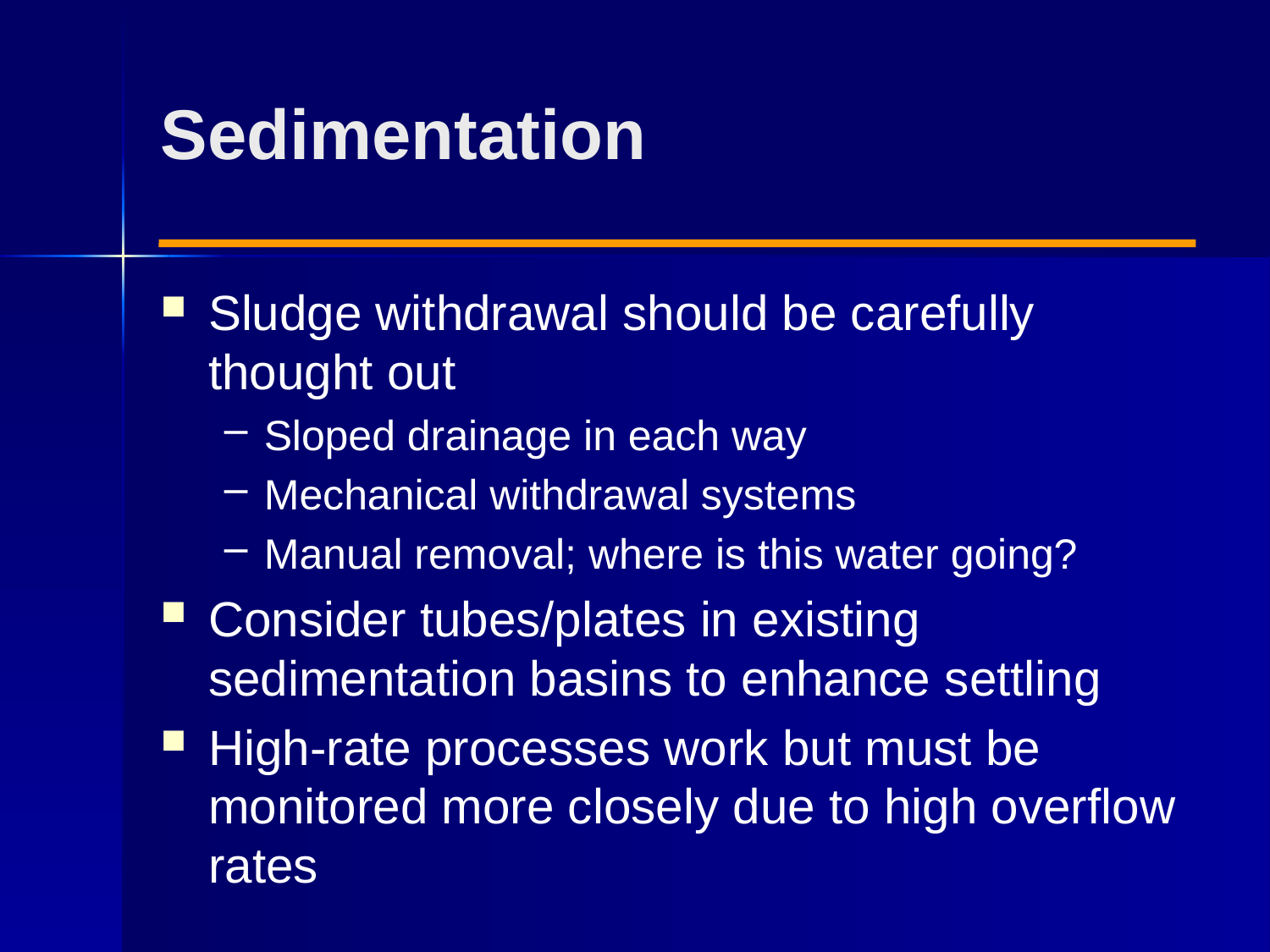

# Sedimentation
Sludge withdrawal should be carefully thought out
Sloped drainage in each way
Mechanical withdrawal systems
Manual removal; where is this water going?
Consider tubes/plates in existing sedimentation basins to enhance settling
High-rate processes work but must be monitored more closely due to high overflow rates